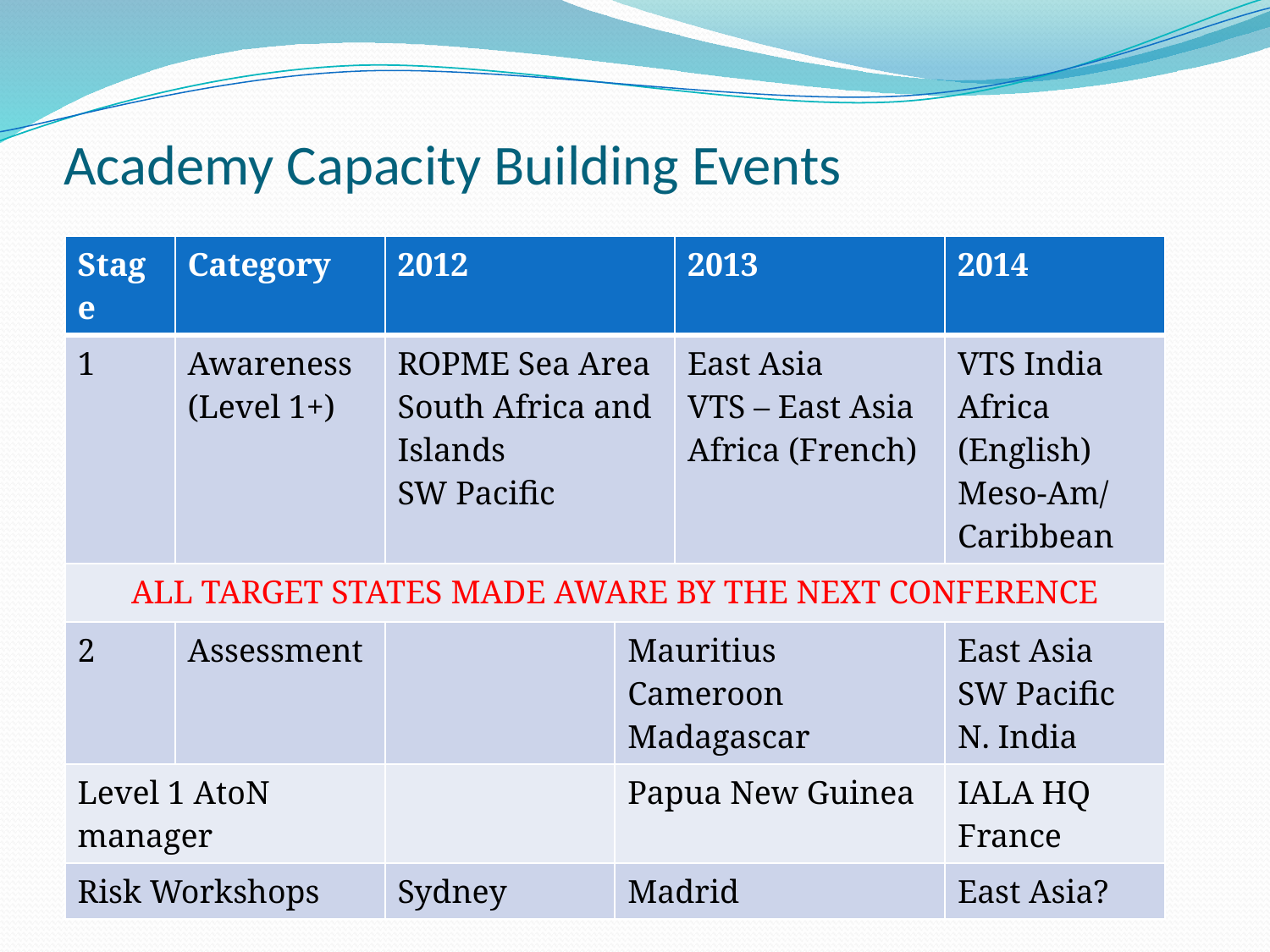

# Academy Capacity Building Events
| Stage | Category | 2012 |  | 2013 | 2014 |
| --- | --- | --- | --- | --- | --- |
| 1 | Awareness (Level 1+) | ROPME Sea Area South Africa and Islands SW Pacific |  | East Asia VTS – East Asia Africa (French) | VTS India Africa (English) Meso-Am/ Caribbean |
| ALL TARGET STATES MADE AWARE BY THE NEXT CONFERENCE |  |  |  |  |  |
| 2 | Assessment |  | Mauritius Cameroon Madagascar |  | East Asia SW Pacific N. India |
| Level 1 AtoN manager |  |  | Papua New Guinea |  | IALA HQ France |
| Risk Workshops |  | Sydney | Madrid |  | East Asia? |